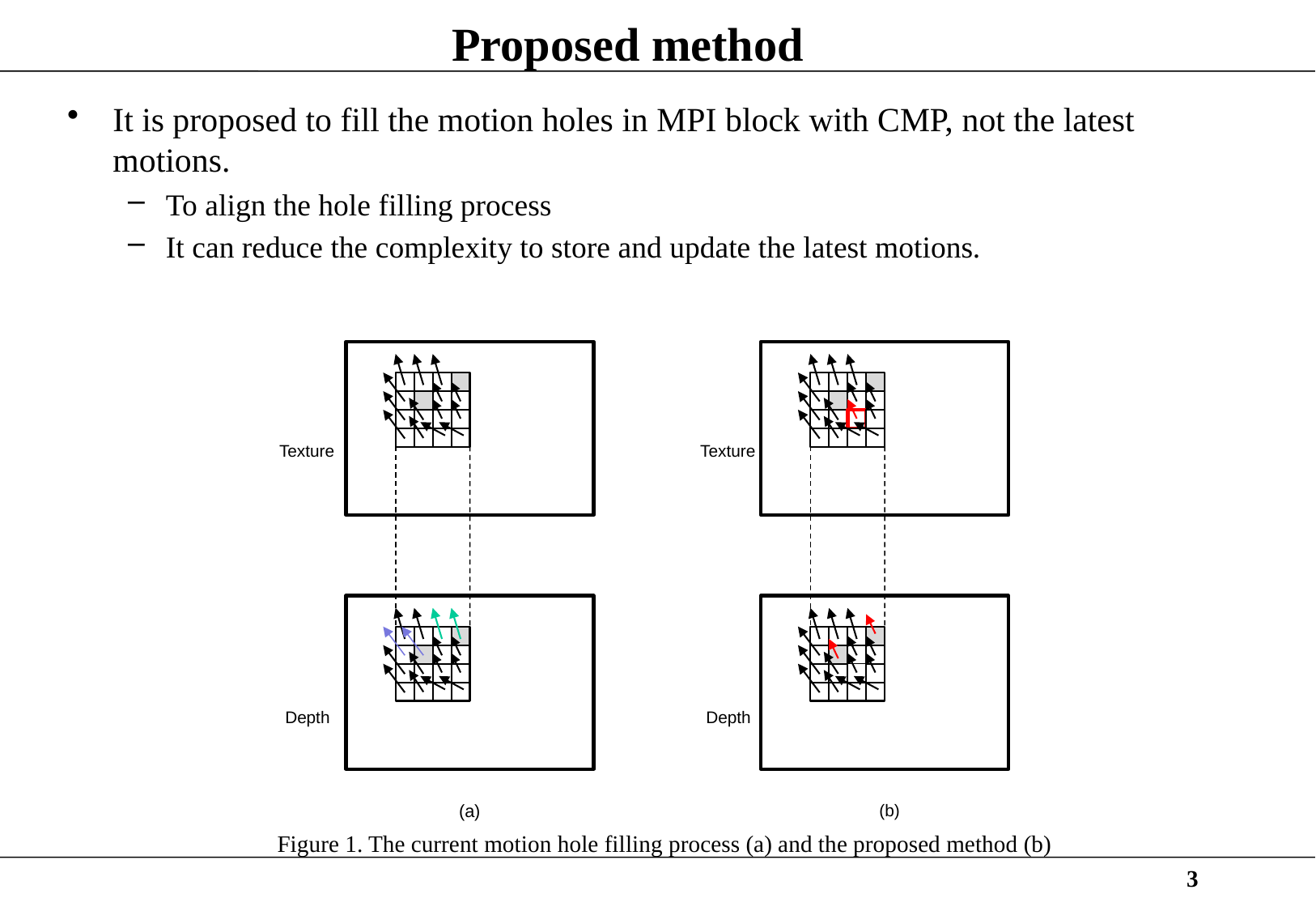

# Proposed method
It is proposed to fill the motion holes in MPI block with CMP, not the latest motions.
To align the hole filling process
It can reduce the complexity to store and update the latest motions.

Texture
Texture

Depth
Depth
(a)
(b)
Figure 1. The current motion hole filling process (a) and the proposed method (b)
3